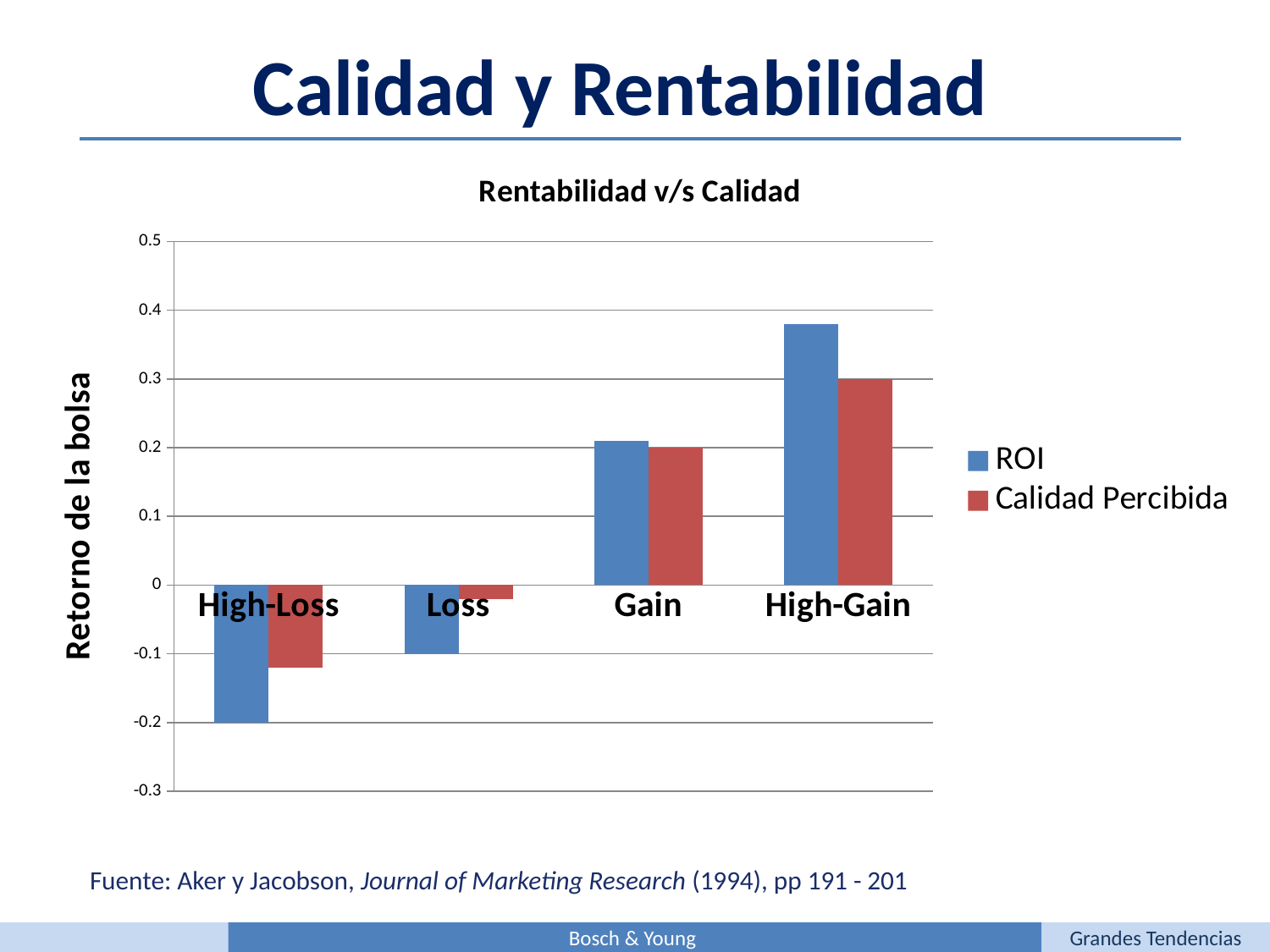

Calidad y Rentabilidad

### Chart: Rentabilidad v/s Calidad

| Category | ROI | Calidad Percibida |
|---|---|---|
| High-Loss | -0.2 | -0.12000000000000002 |
| Loss | -0.1 | -0.02000000000000003 |
| Gain | 0.21000000000000021 | 0.2 |
| High-Gain | 0.38000000000000056 | 0.3000000000000003 |
Fuente: Aker y Jacobson, Journal of Marketing Research (1994), pp 191 - 201

Bosch & Young
Grandes Tendencias